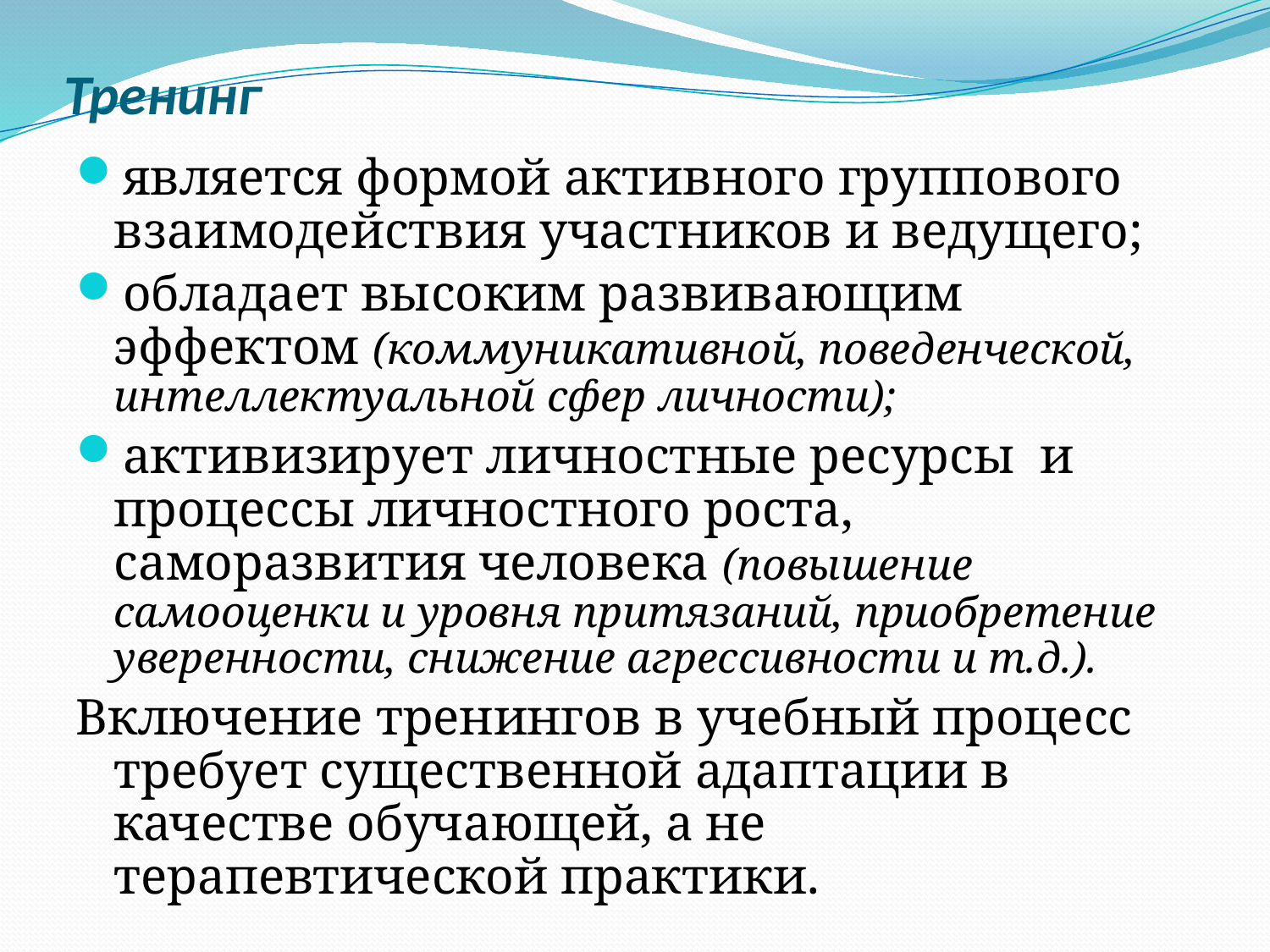

# Тренинг
является формой активного группового взаимодействия участников и ведущего;
обладает высоким развивающим эффектом (коммуникативной, поведенческой, интеллектуальной сфер личности);
активизирует личностные ресурсы  и процессы личностного роста, саморазвития человека (повышение самооценки и уровня притязаний, приобретение уверенности, снижение агрессивности и т.д.).
Включение тренингов в учебный процесс требует существенной адаптации в качестве обучающей, а не терапевтической практики.